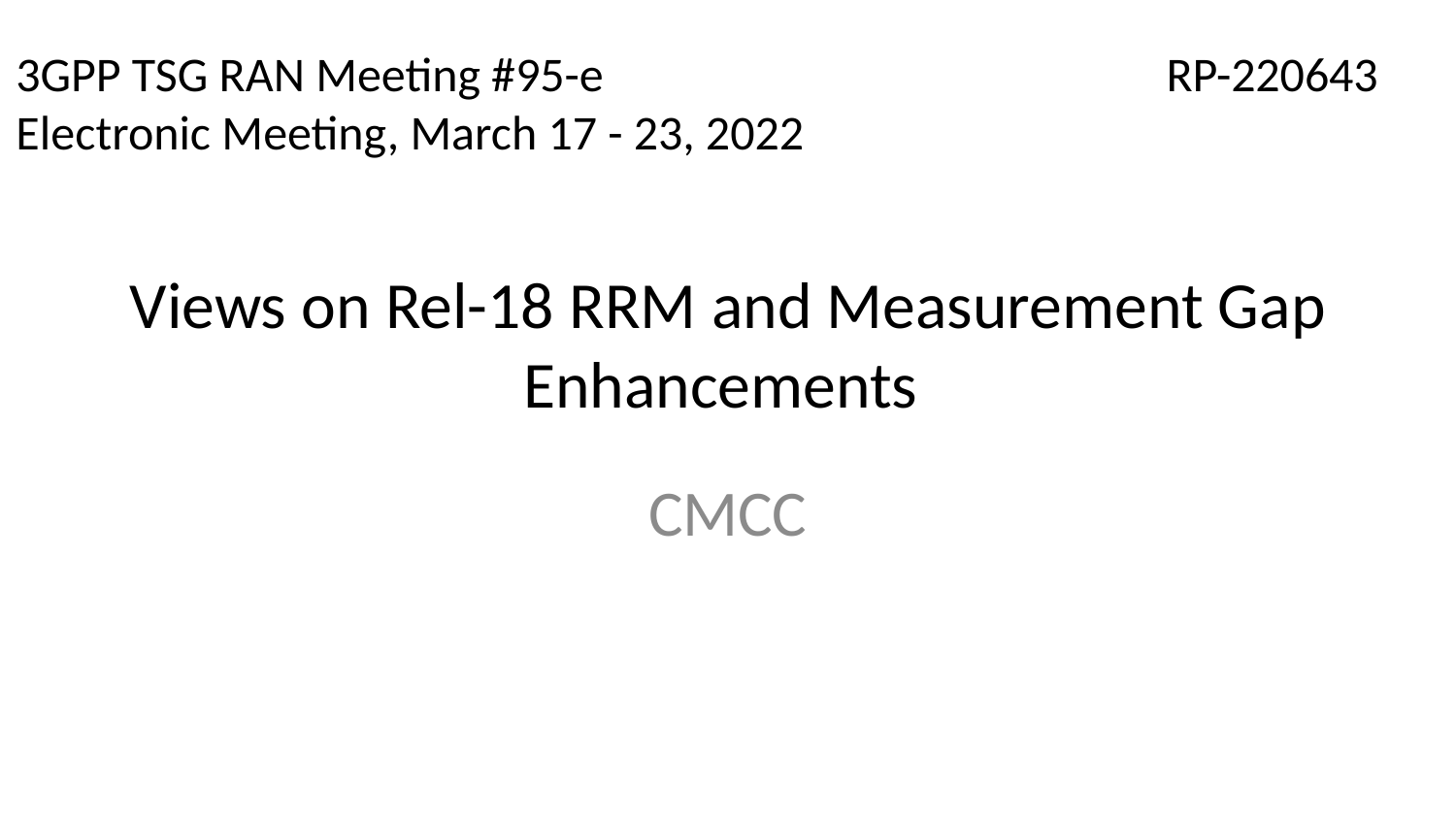

3GPP TSG RAN Meeting #95-e			            RP-220643
Electronic Meeting, March 17 - 23, 2022
# Views on Rel-18 RRM and Measurement Gap Enhancements
CMCC